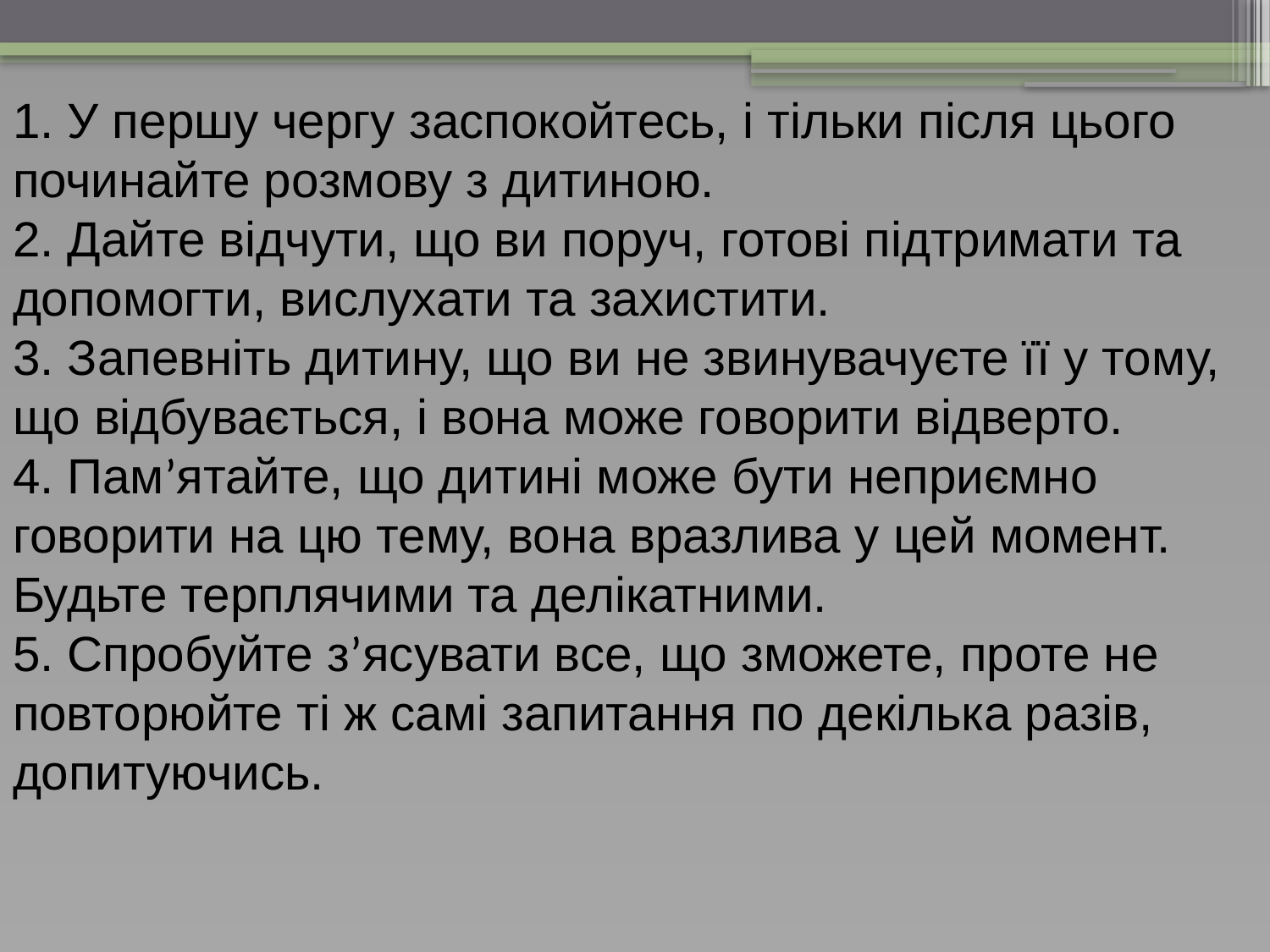

1. У першу чергу заспокойтесь, і тільки після цього починайте розмову з дитиною.
2. Дайте відчути, що ви поруч, готові підтримати та допомогти, вислухати та захистити.
3. Запевніть дитину, що ви не звинувачуєте її у тому, що відбувається, і вона може говорити відверто.
4. Пам’ятайте, що дитині може бути неприємно говорити на цю тему, вона вразлива у цей момент. Будьте терплячими та делікатними.
5. Спробуйте з’ясувати все, що зможете, проте не повторюйте ті ж самі запитання по декілька разів, допитуючись.